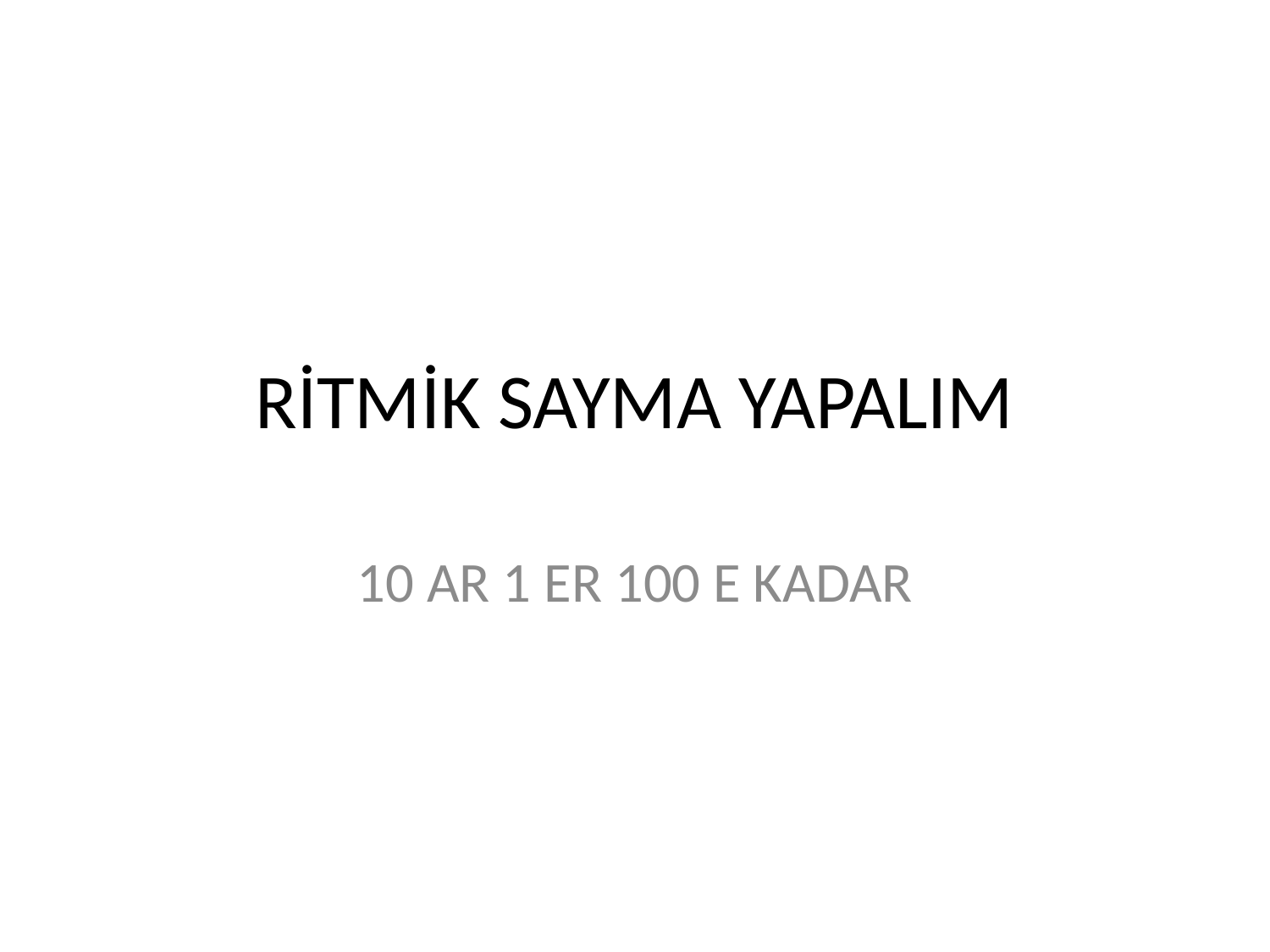

# RİTMİK SAYMA YAPALIM
10 AR 1 ER 100 E KADAR